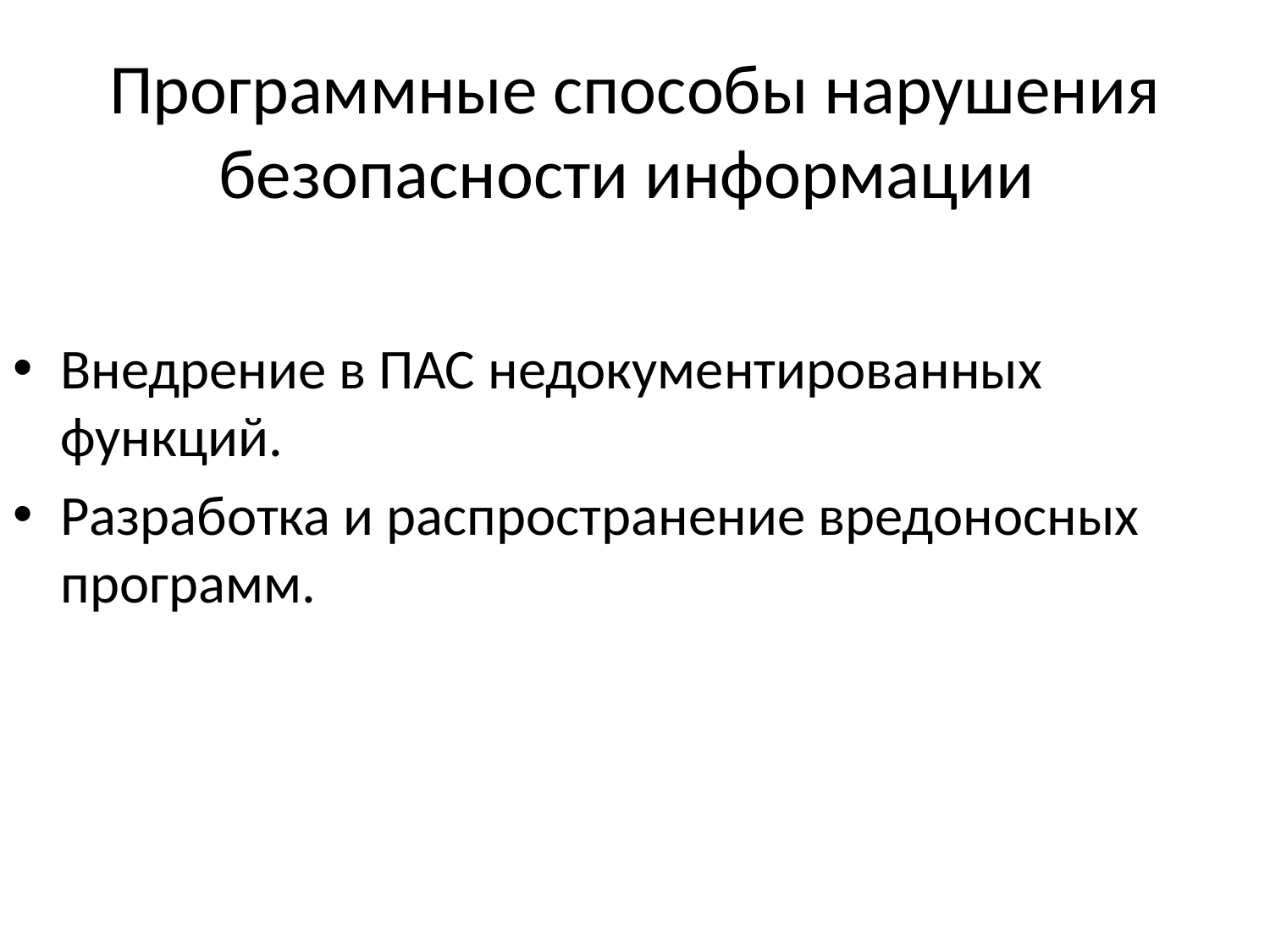

# Программные способы нарушения безопасности информации
Внедрение в ПАС недокументированных функций.
Разработка и распространение вредоносных программ.